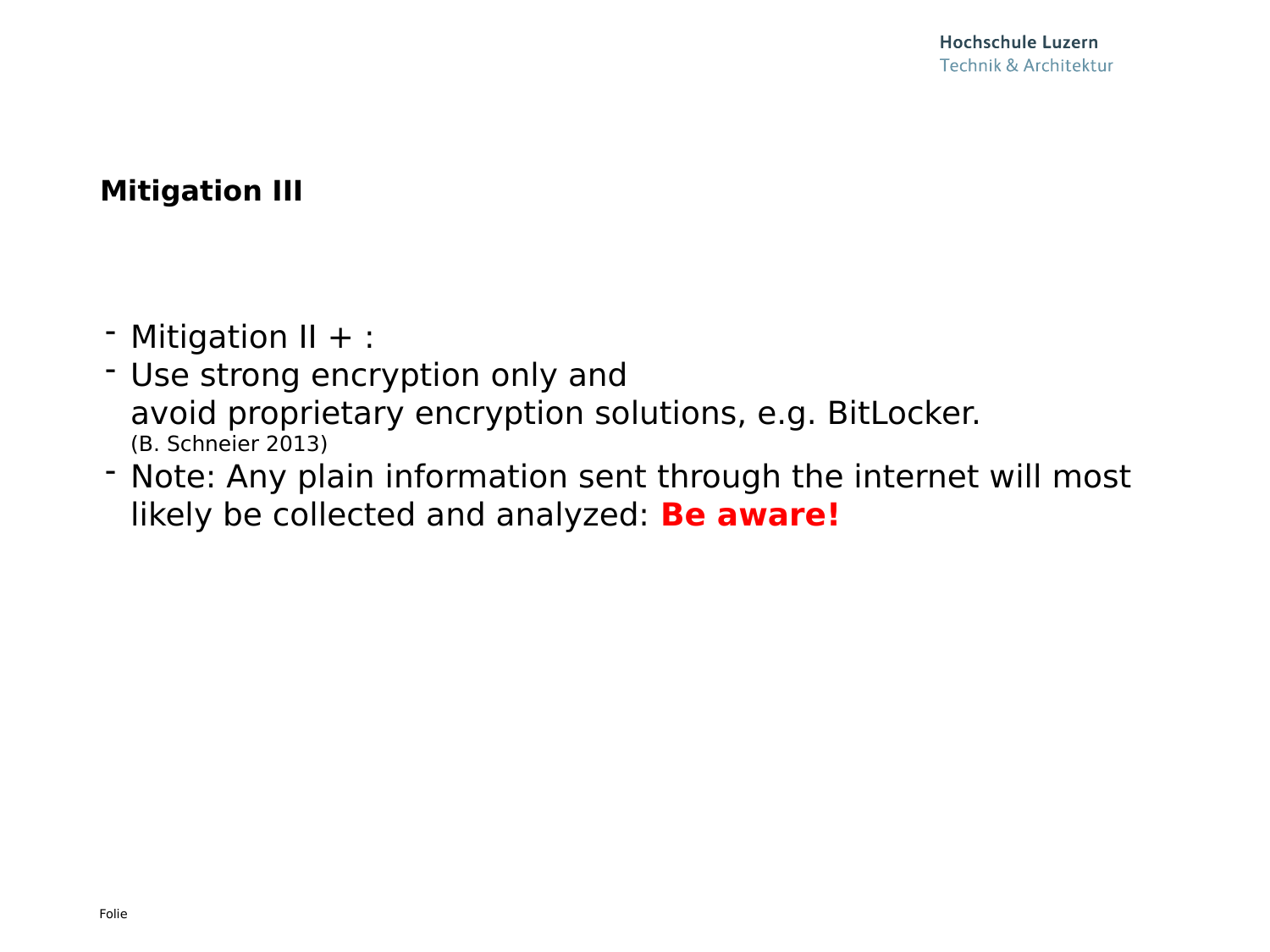

# Mitigation III
Mitigation II + :
Use strong encryption only and
avoid proprietary encryption solutions, e.g. BitLocker.
(B. Schneier 2013)
Note: Any plain information sent through the internet will most likely be collected and analyzed: Be aware!